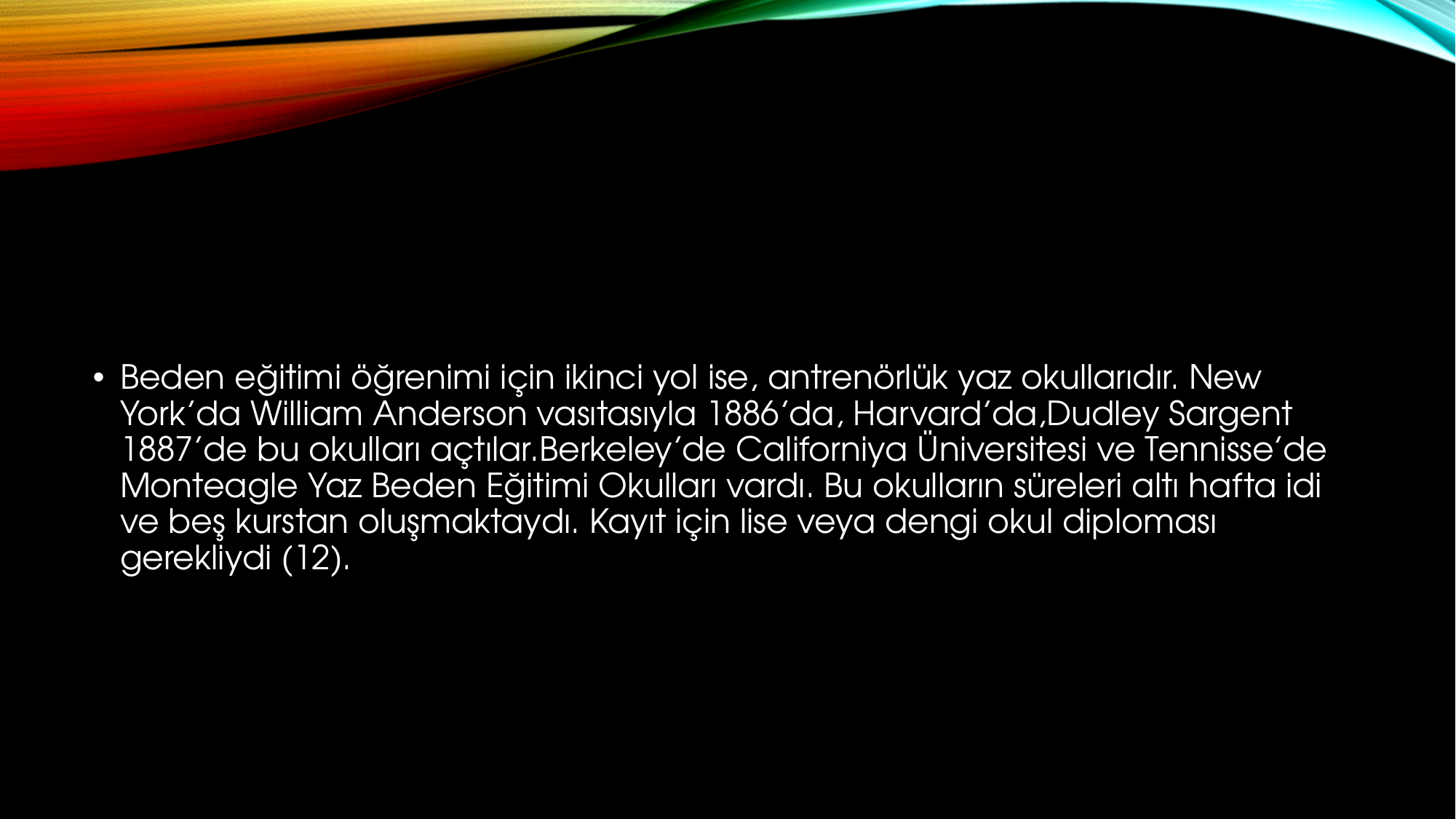

#
Beden eğitimi öğrenimi için ikinci yol ise, antrenörlük yaz okullarıdır. New York’da William Anderson vasıtasıyla 1886’da, Harvard’da,Dudley Sargent 1887’de bu okulları açtılar.Berkeley’de Californiya Üniversitesi ve Tennisse’de Monteagle Yaz Beden Eğitimi Okulları vardı. Bu okulların süreleri altı hafta idi ve beş kurstan oluşmaktaydı. Kayıt için lise veya dengi okul diploması gerekliydi (12).